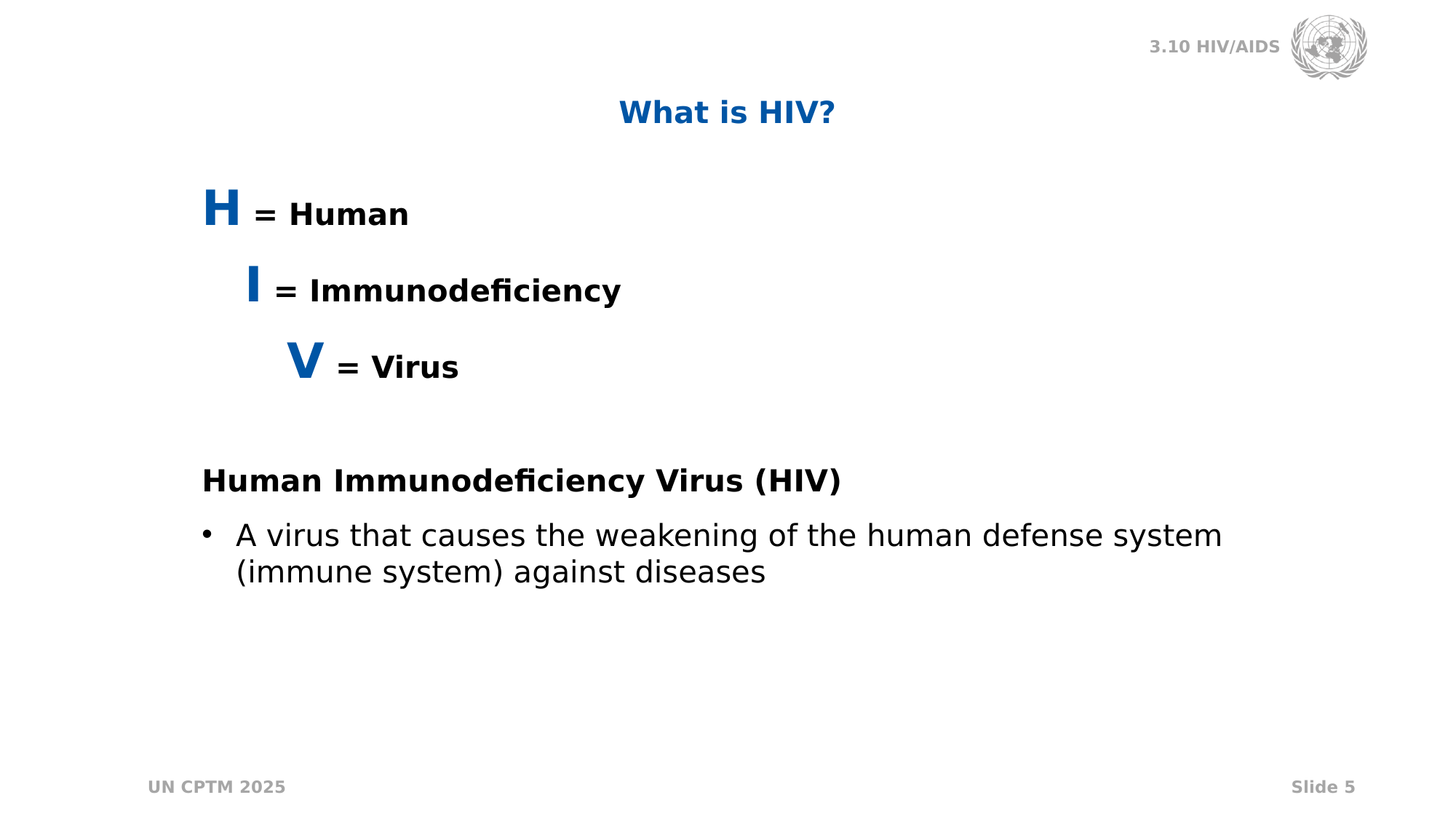

What is HIV?
H = Human
I = Immunodeficiency
V = Virus

Human Immunodeficiency Virus (HIV)
A virus that causes the weakening of the human defense system (immune system) against diseases